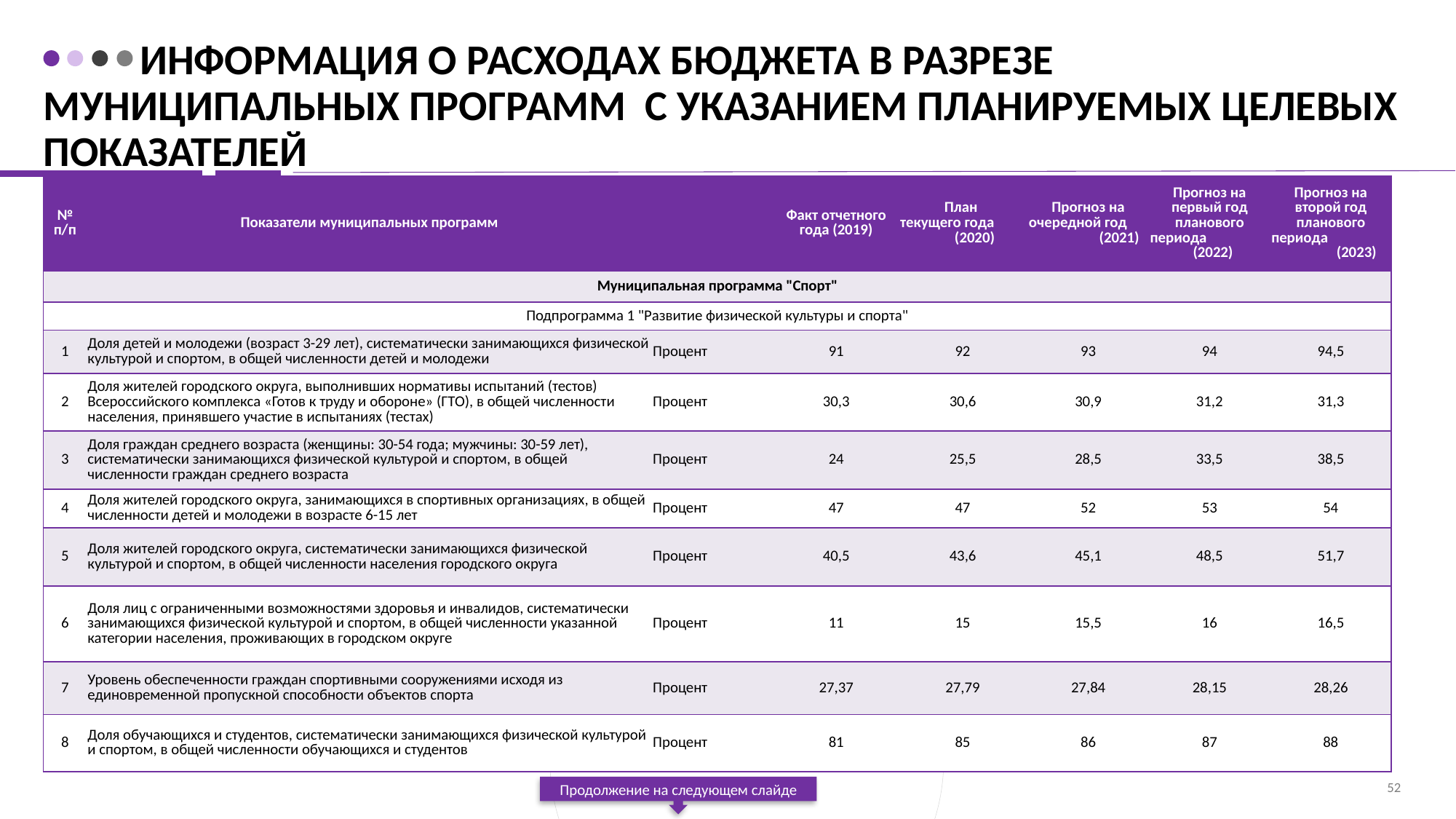

# Информация о расходах бюджета в разрезе муниципальных программ  с указанием планируемых целевых показателей
| № п/п | Показатели муниципальных программ |  | Факт отчетного года (2019) | План текущего года (2020) | Прогноз на очередной год (2021) | Прогноз на первый год планового периода (2022) | Прогноз на второй год планового периода (2023) |
| --- | --- | --- | --- | --- | --- | --- | --- |
| Муниципальная программа "Спорт" |  |  |  |  |  |  |  |
| Подпрограмма 1 "Развитие физической культуры и спорта" |  |  |  |  |  |  |  |
| 1 | Доля детей и молодежи (возраст 3-29 лет), систематически занимающихся физической культурой и спортом, в общей численности детей и молодежи | Процент | 91 | 92 | 93 | 94 | 94,5 |
| 2 | Доля жителей городского округа, выполнивших нормативы испытаний (тестов) Всероссийского комплекса «Готов к труду и обороне» (ГТО), в общей численности населения, принявшего участие в испытаниях (тестах) | Процент | 30,3 | 30,6 | 30,9 | 31,2 | 31,3 |
| 3 | Доля граждан среднего возраста (женщины: 30-54 года; мужчины: 30-59 лет), систематически занимающихся физической культурой и спортом, в общей численности граждан среднего возраста | Процент | 24 | 25,5 | 28,5 | 33,5 | 38,5 |
| 4 | Доля жителей городского округа, занимающихся в спортивных организациях, в общей численности детей и молодежи в возрасте 6-15 лет | Процент | 47 | 47 | 52 | 53 | 54 |
| 5 | Доля жителей городского округа, систематически занимающихся физической культурой и спортом, в общей численности населения городского округа | Процент | 40,5 | 43,6 | 45,1 | 48,5 | 51,7 |
| 6 | Доля лиц с ограниченными возможностями здоровья и инвалидов, систематически занимающихся физической культурой и спортом, в общей численности указанной категории населения, проживающих в городском округе | Процент | 11 | 15 | 15,5 | 16 | 16,5 |
| 7 | Уровень обеспеченности граждан спортивными сооружениями исходя из единовременной пропускной способности объектов спорта | Процент | 27,37 | 27,79 | 27,84 | 28,15 | 28,26 |
| 8 | Доля обучающихся и студентов, систематически занимающихся физической культурой и спортом, в общей численности обучающихся и студентов | Процент | 81 | 85 | 86 | 87 | 88 |
52
Продолжение на следующем слайде